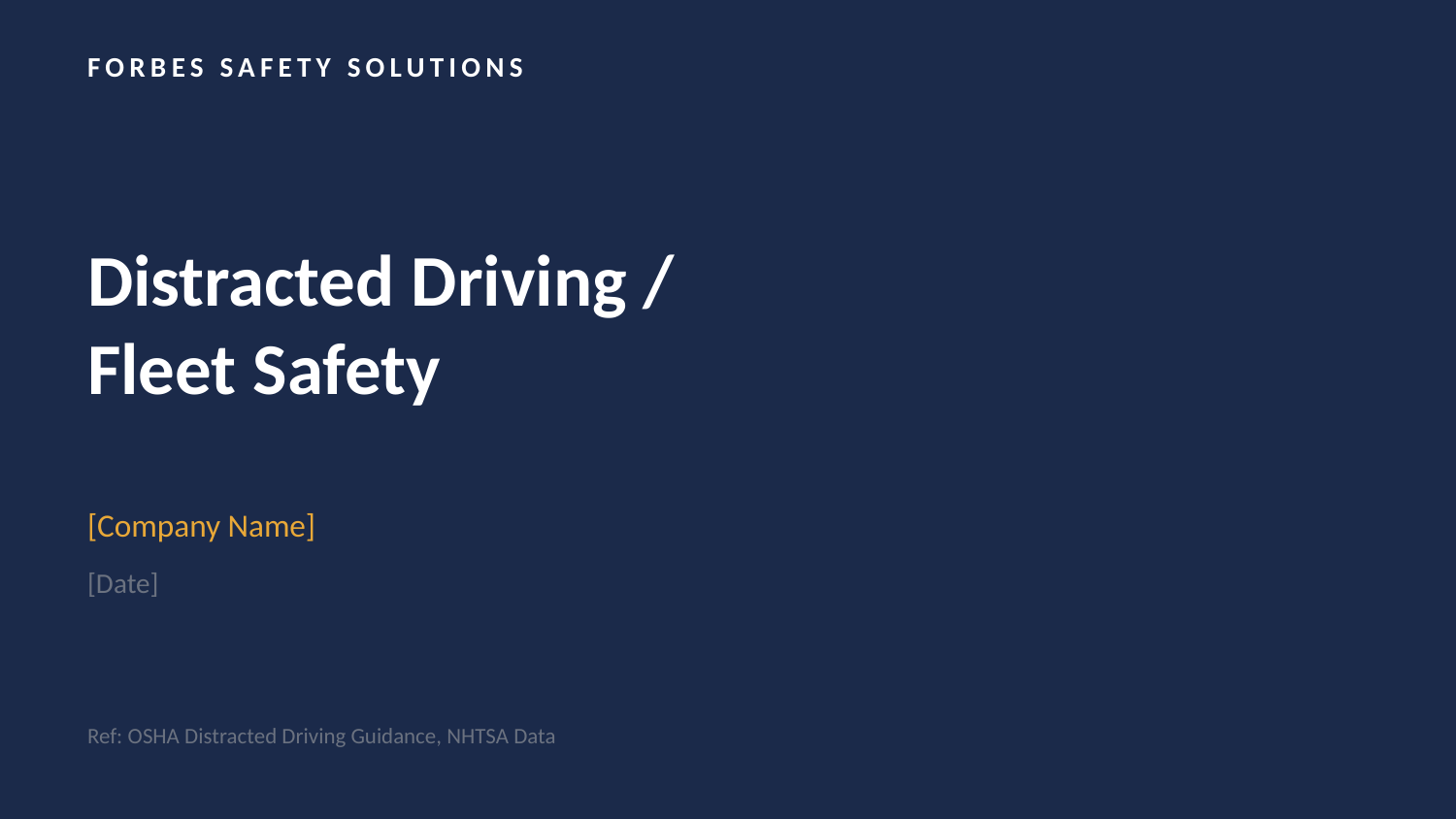

FORBES SAFETY SOLUTIONS
Distracted Driving /
Fleet Safety
[Company Name]
[Date]
Ref: OSHA Distracted Driving Guidance, NHTSA Data